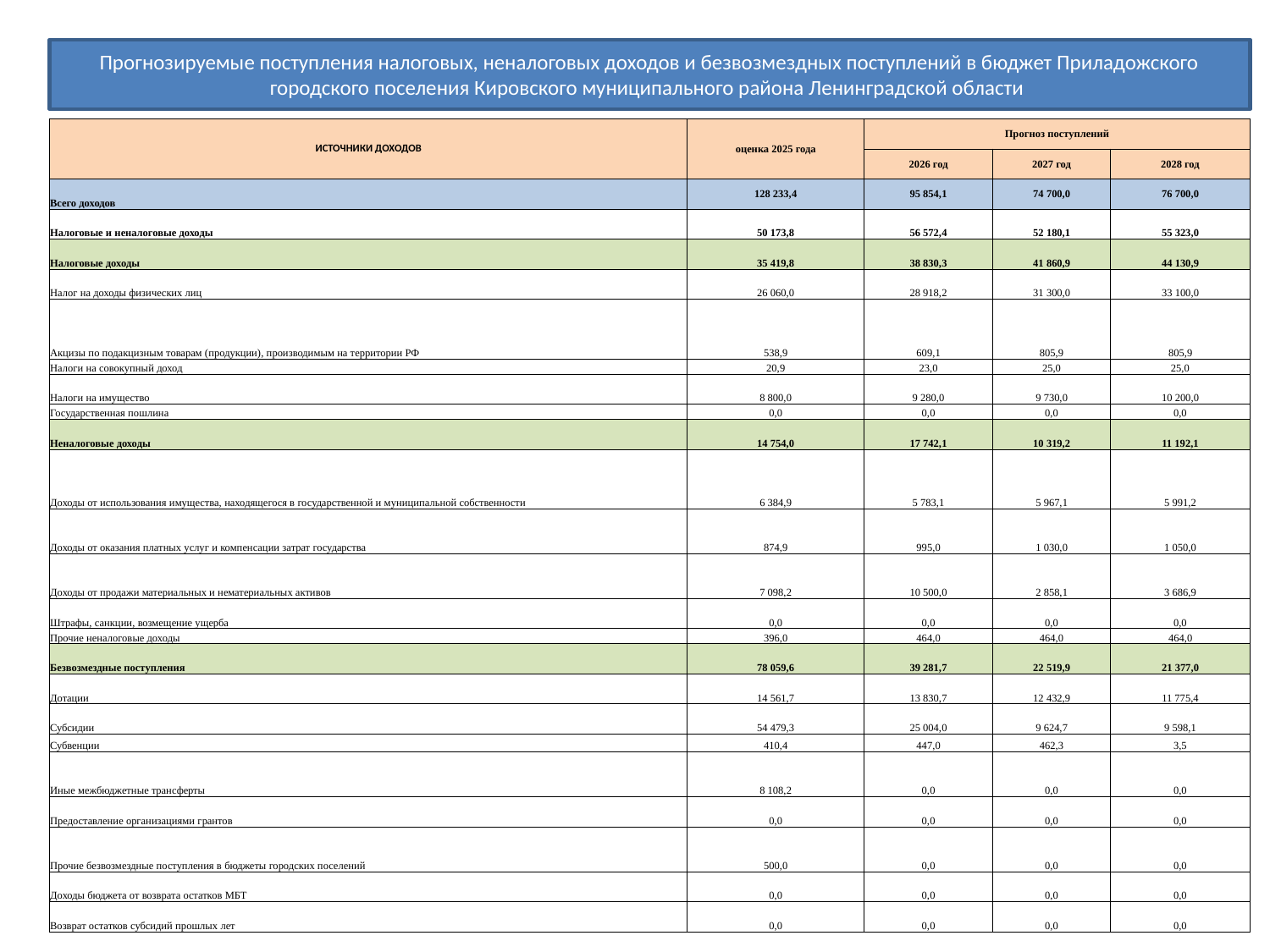

Прогнозируемые поступления налоговых, неналоговых доходов и безвозмездных поступлений в бюджет Приладожского городского поселения Кировского муниципального района Ленинградской области
| ИСТОЧНИКИ ДОХОДОВ |  |  | оценка 2025 года | Прогноз поступлений |  |  |
| --- | --- | --- | --- | --- | --- | --- |
|  |  |  |  | 2026 год | 2027 год | 2028 год |
| Всего доходов |  |  | 128 233,4 | 95 854,1 | 74 700,0 | 76 700,0 |
| Налоговые и неналоговые доходы |  |  | 50 173,8 | 56 572,4 | 52 180,1 | 55 323,0 |
| Налоговые доходы |  |  | 35 419,8 | 38 830,3 | 41 860,9 | 44 130,9 |
| Налог на доходы физических лиц |  |  | 26 060,0 | 28 918,2 | 31 300,0 | 33 100,0 |
| Акцизы по подакцизным товарам (продукции), производимым на территории РФ |  |  | 538,9 | 609,1 | 805,9 | 805,9 |
| Налоги на совокупный доход |  |  | 20,9 | 23,0 | 25,0 | 25,0 |
| Налоги на имущество |  |  | 8 800,0 | 9 280,0 | 9 730,0 | 10 200,0 |
| Государственная пошлина |  |  | 0,0 | 0,0 | 0,0 | 0,0 |
| Неналоговые доходы |  |  | 14 754,0 | 17 742,1 | 10 319,2 | 11 192,1 |
| Доходы от использования имущества, находящегося в государственной и муниципальной собственности |  |  | 6 384,9 | 5 783,1 | 5 967,1 | 5 991,2 |
| Доходы от оказания платных услуг и компенсации затрат государства |  |  | 874,9 | 995,0 | 1 030,0 | 1 050,0 |
| Доходы от продажи материальных и нематериальных активов |  |  | 7 098,2 | 10 500,0 | 2 858,1 | 3 686,9 |
| Штрафы, санкции, возмещение ущерба |  |  | 0,0 | 0,0 | 0,0 | 0,0 |
| Прочие неналоговые доходы |  |  | 396,0 | 464,0 | 464,0 | 464,0 |
| Безвозмездные поступления |  |  | 78 059,6 | 39 281,7 | 22 519,9 | 21 377,0 |
| Дотации |  |  | 14 561,7 | 13 830,7 | 12 432,9 | 11 775,4 |
| Субсидии |  |  | 54 479,3 | 25 004,0 | 9 624,7 | 9 598,1 |
| Субвенции |  |  | 410,4 | 447,0 | 462,3 | 3,5 |
| Иные межбюджетные трансферты |  |  | 8 108,2 | 0,0 | 0,0 | 0,0 |
| Предоставление организациями грантов |  |  | 0,0 | 0,0 | 0,0 | 0,0 |
| Прочие безвозмездные поступления в бюджеты городских поселений |  |  | 500,0 | 0,0 | 0,0 | 0,0 |
| Доходы бюджета от возврата остатков МБТ |  |  | 0,0 | 0,0 | 0,0 | 0,0 |
| Возврат остатков субсидий прошлых лет |  |  | 0,0 | 0,0 | 0,0 | 0,0 |